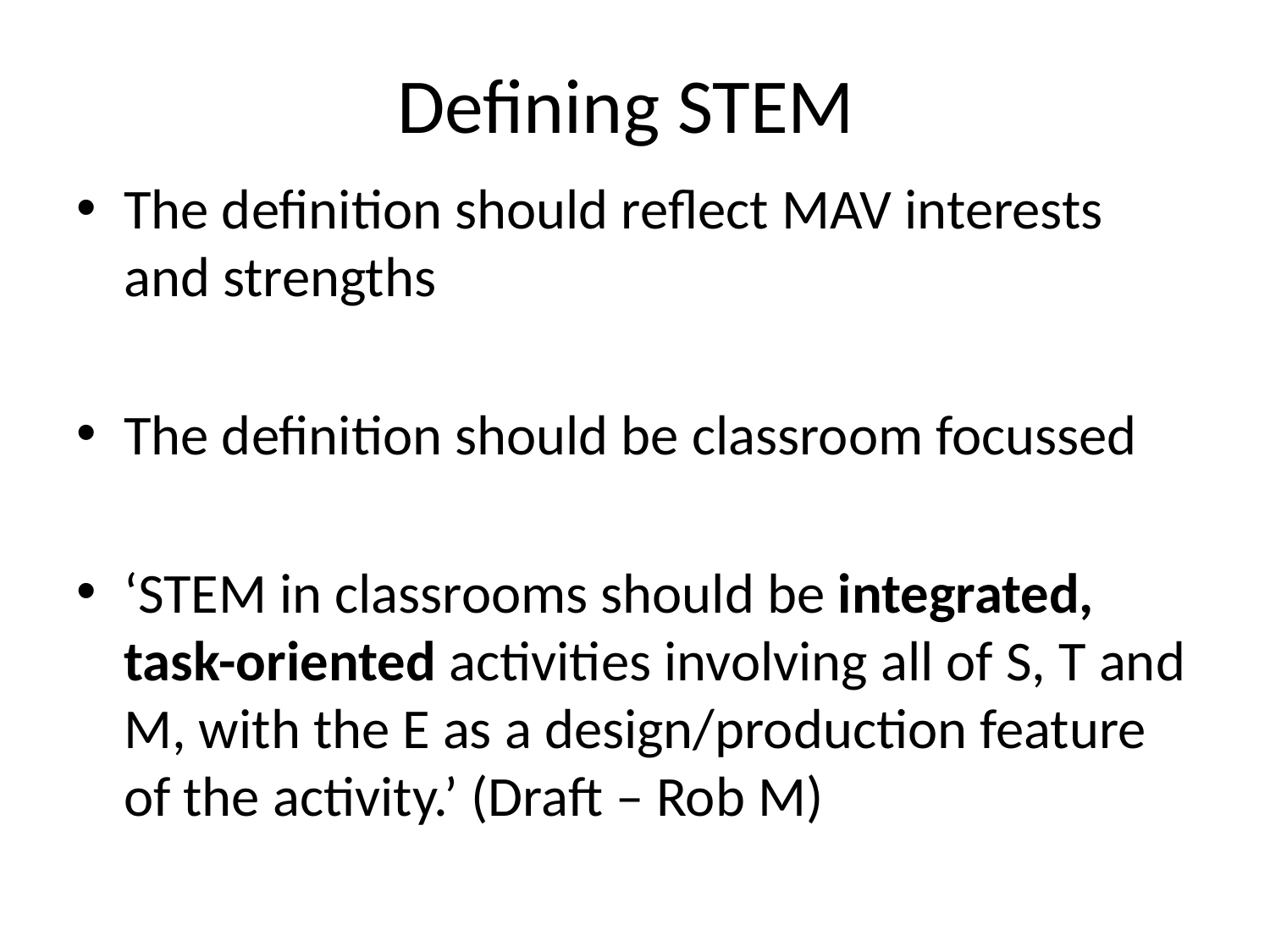

# Defining STEM
The definition should reflect MAV interests and strengths

The definition should be classroom focussed

‘STEM in classrooms should be integrated, task-oriented activities involving all of S, T and M, with the E as a design/production feature of the activity.’ (Draft – Rob M)